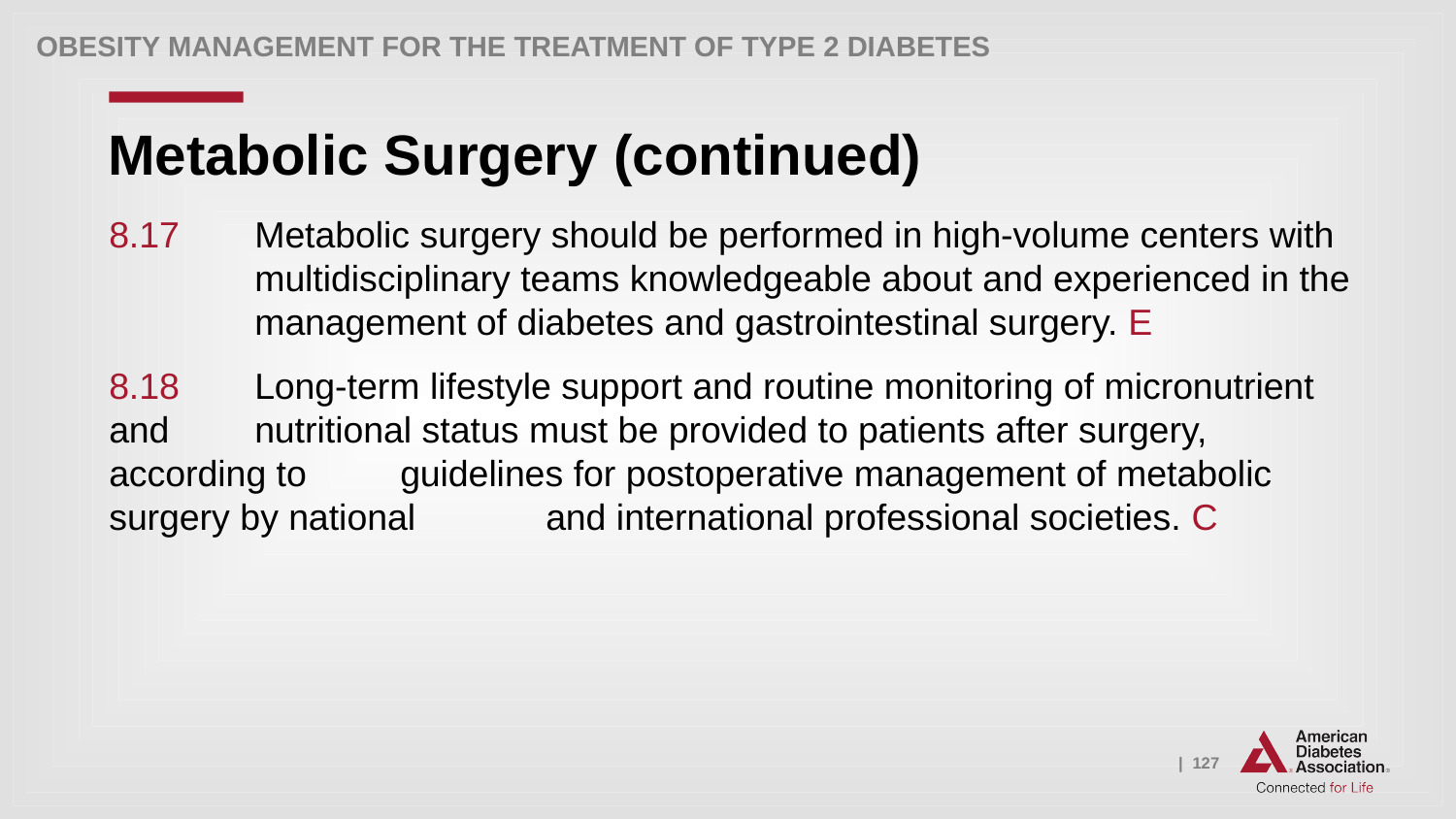

Obesity Management for the Treatment of Type 2 Diabetes
# Metabolic Surgery (continued)
8.17 	Metabolic surgery should be performed in high-volume centers with 	multidisciplinary teams knowledgeable about and experienced in the 	management of diabetes and gastrointestinal surgery. E
8.18 	Long-term lifestyle support and routine monitoring of micronutrient and  	nutritional status must be provided to patients after surgery, according to 	guidelines for postoperative management of metabolic surgery by national 	and international professional societies. C